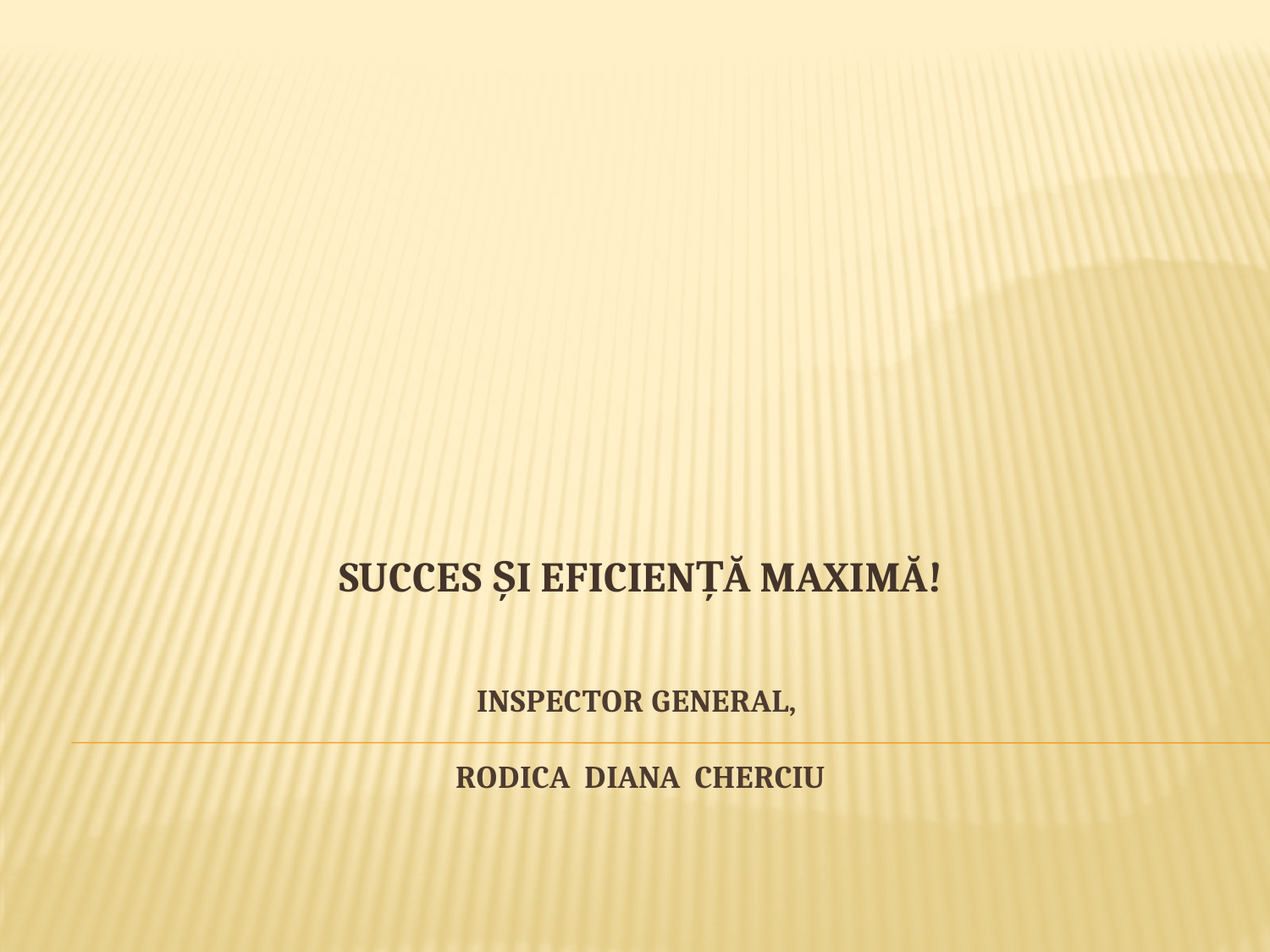

SUCCES ȘI EFICIENȚĂ MAXIMĂ!

# INSPECTOR GENERAL, RODICA  DIANA  CHERCIU